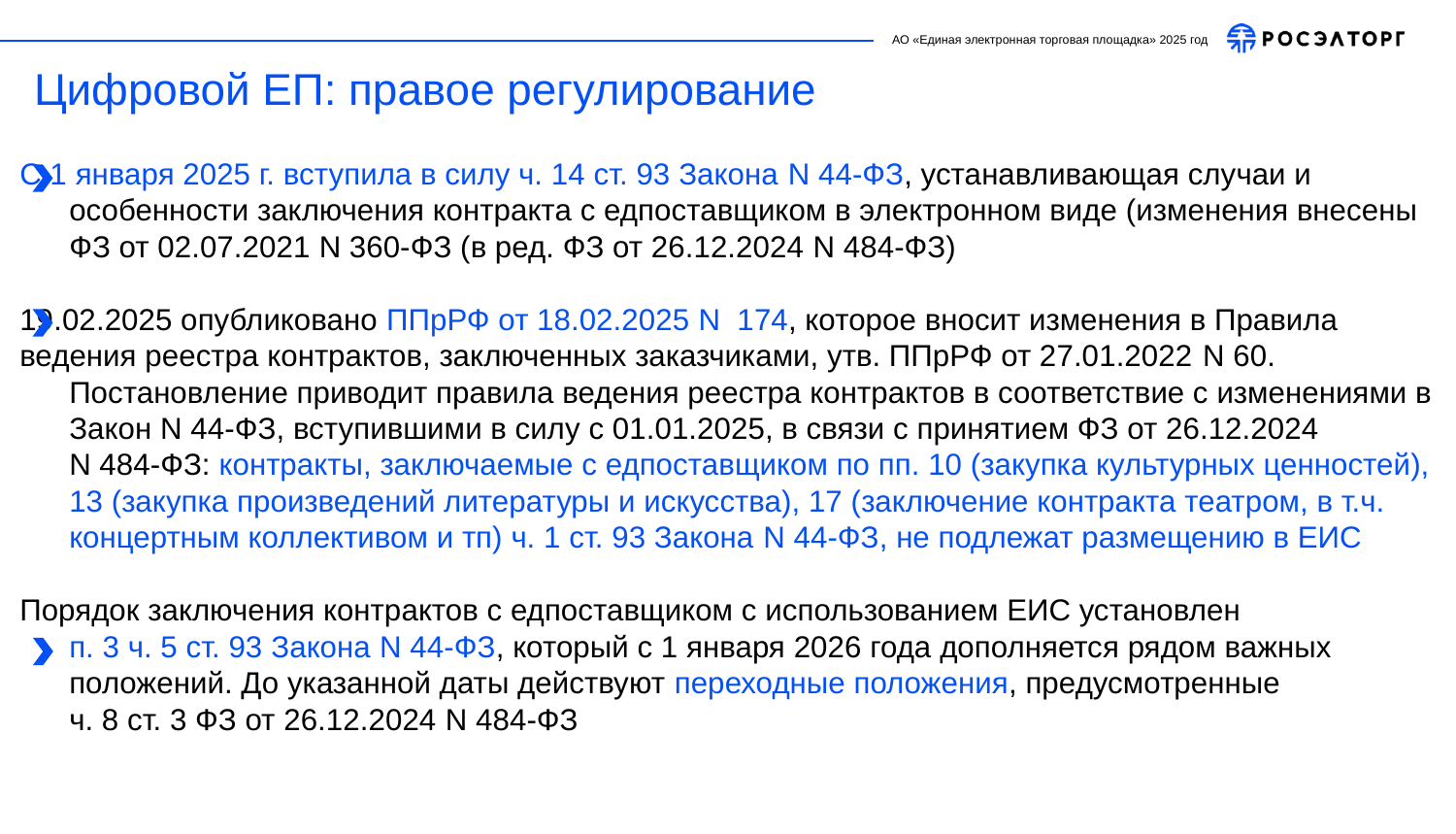

Цифровой ЕП: правое регулирование

С 1 января 2025 г. вступила в силу ч. 14 ст. 93 Закона N 44-ФЗ, устанавливающая случаи и особенности заключения контракта с едпоставщиком в электронном виде (изменения внесены ФЗ от 02.07.2021 N 360-ФЗ (в ред. ФЗ от 26.12.2024 N 484-ФЗ)

19.02.2025 опубликовано ППрРФ от 18.02.2025 N  174, которое вносит изменения в Правила
ведения реестра контрактов, заключенных заказчиками, утв. ППрРФ от 27.01.2022 N 60. Постановление приводит правила ведения реестра контрактов в соответствие с изменениями в Закон N 44‑ФЗ, вступившими в силу с 01.01.2025, в связи с принятием ФЗ от 26.12.2024 N 484‑ФЗ: контракты, заключаемые с едпоставщиком по пп. 10 (закупка культурных ценностей), 13 (закупка произведений литературы и искусства), 17 (заключение контракта театром, в т.ч. концертным коллективом и тп) ч. 1 ст. 93 Закона N 44-ФЗ, не подлежат размещению в ЕИС

Порядок заключения контрактов с едпоставщиком с использованием ЕИС установлен
п. 3 ч. 5 ст. 93 Закона N 44-ФЗ, который с 1 января 2026 года дополняется рядом важных
положений. До указанной даты действуют переходные положения, предусмотренные
ч. 8 ст. 3 ФЗ от 26.12.2024 N 484-ФЗ